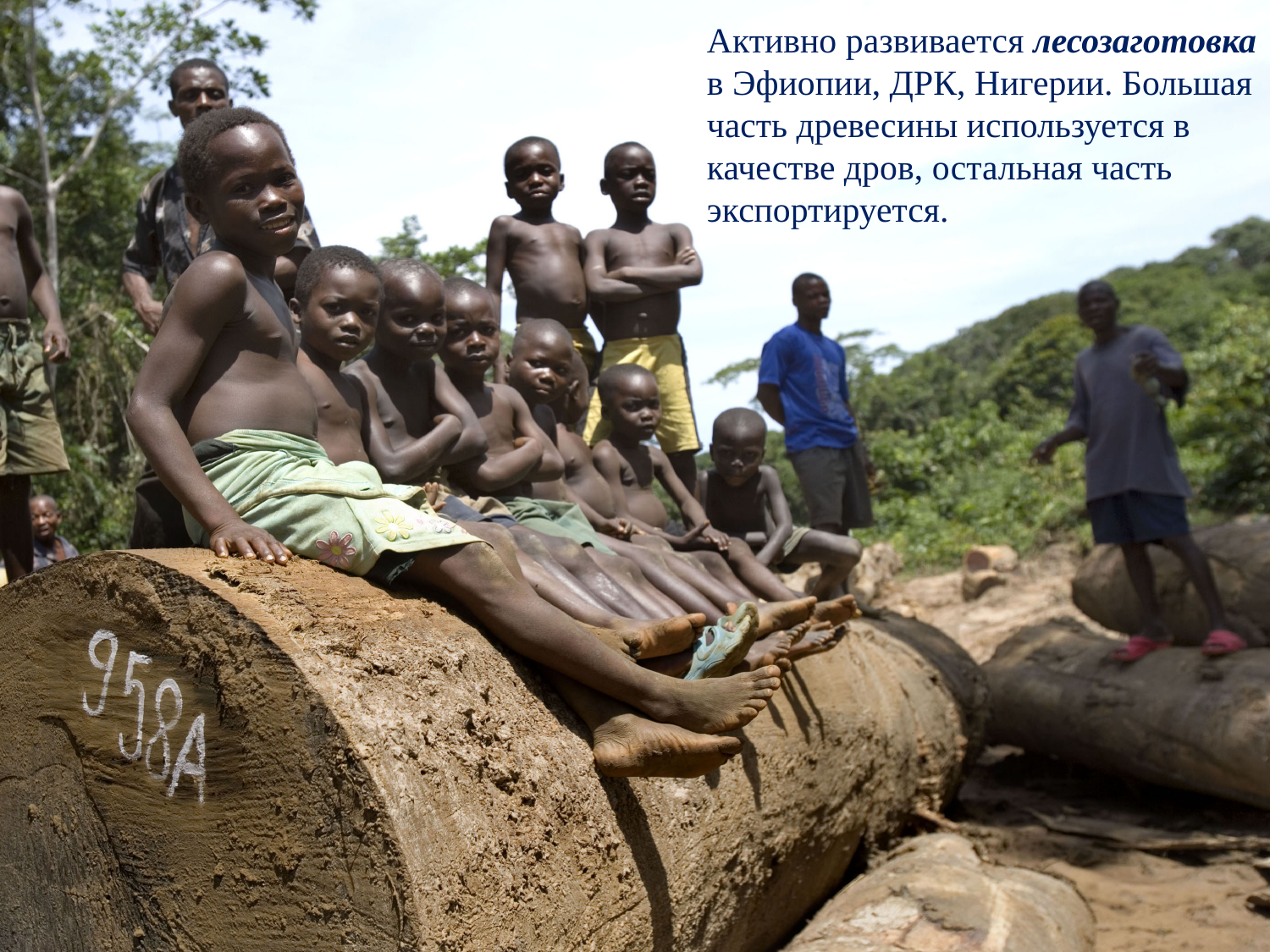

Активно развивается лесозаготовка в Эфиопии, ДРК, Нигерии. Большая часть древесины используется в качестве дров, остальная часть экспортируется.